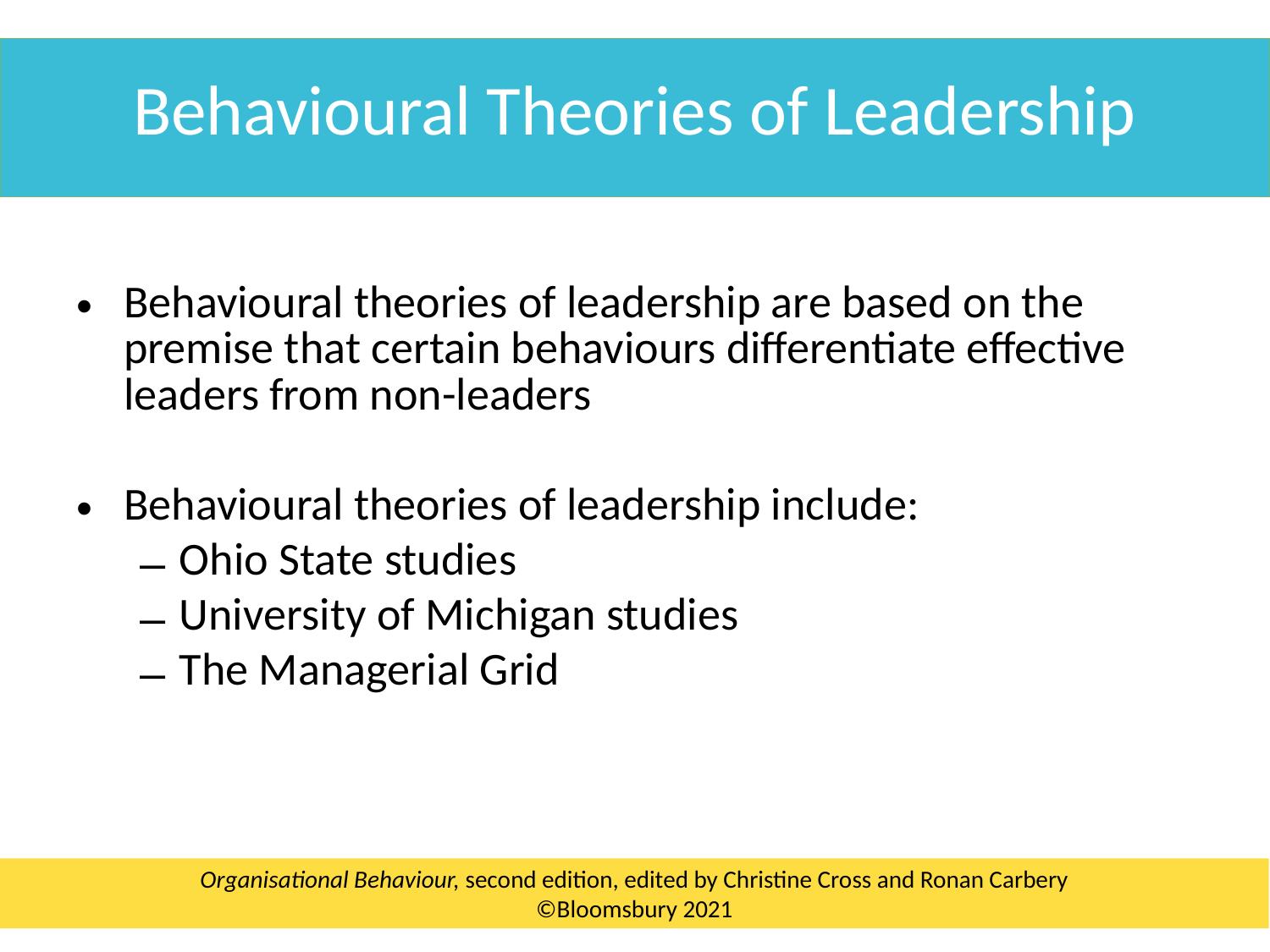

Behavioural Theories of Leadership

Behavioural theories of leadership are based on the premise that certain behaviours differentiate effective leaders from non-leaders

Behavioural theories of leadership include:
Ohio State studies
University of Michigan studies
The Managerial Grid